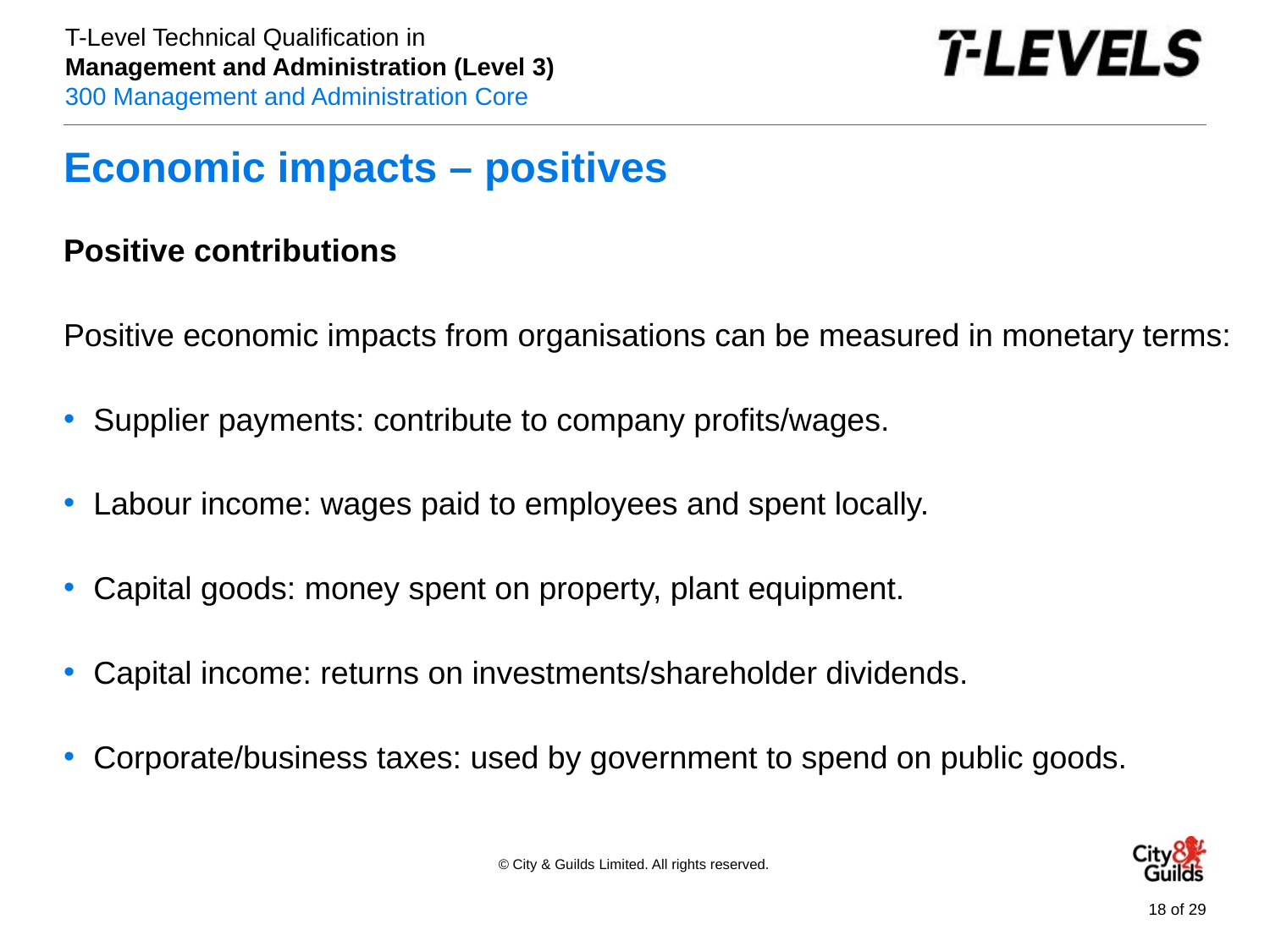

# Economic impacts – positives
Positive contributions

Positive economic impacts from organisations can be measured in monetary terms:

Supplier payments: contribute to company profits/wages.

Labour income: wages paid to employees and spent locally.

Capital goods: money spent on property, plant equipment.

Capital income: returns on investments/shareholder dividends.

Corporate/business taxes: used by government to spend on public goods.